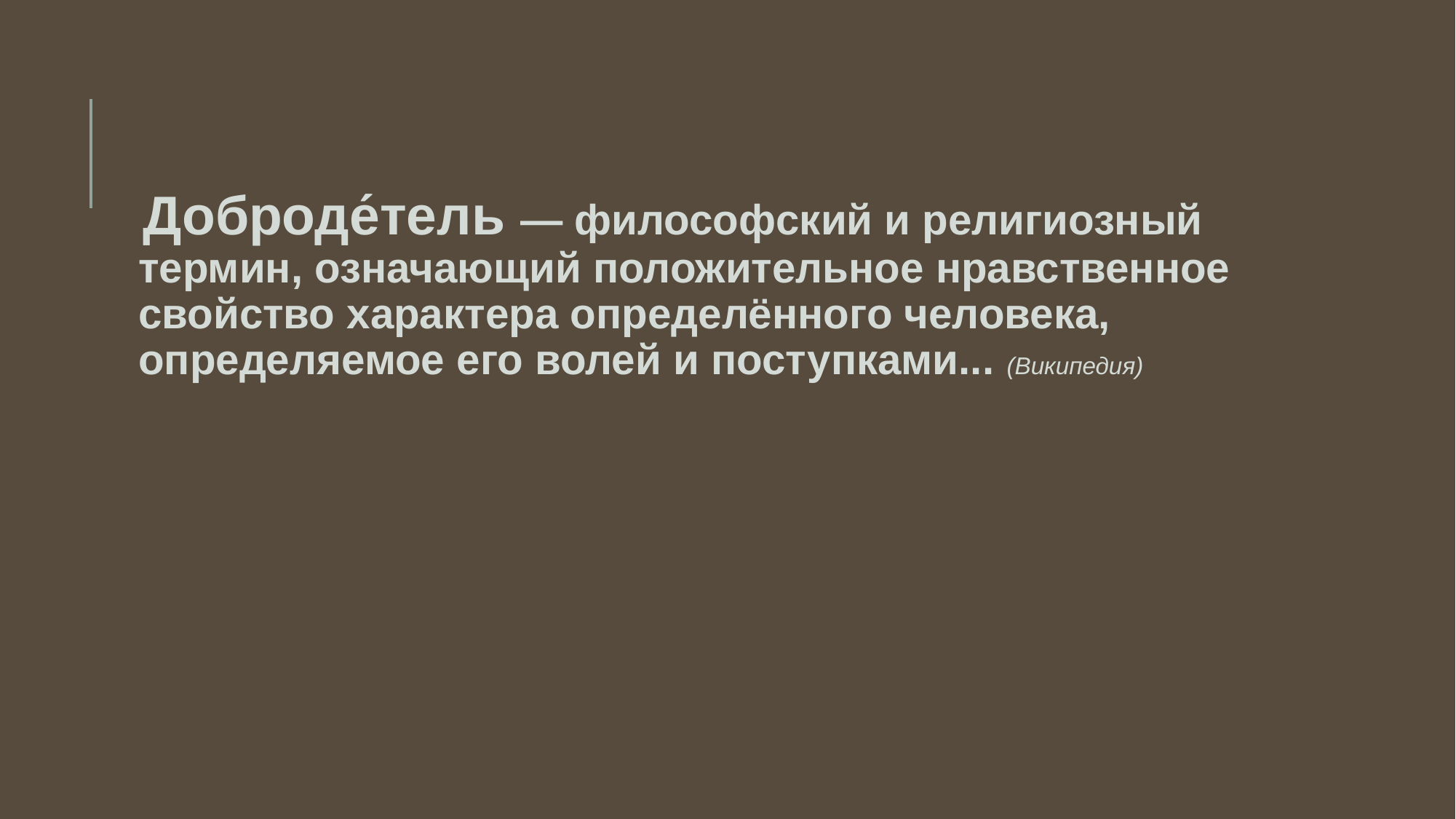

Доброде́тель — философский и религиозный термин, означающий положительное нравственное свойство характера определённого человека, определяемое его волей и поступками... (Википедия)